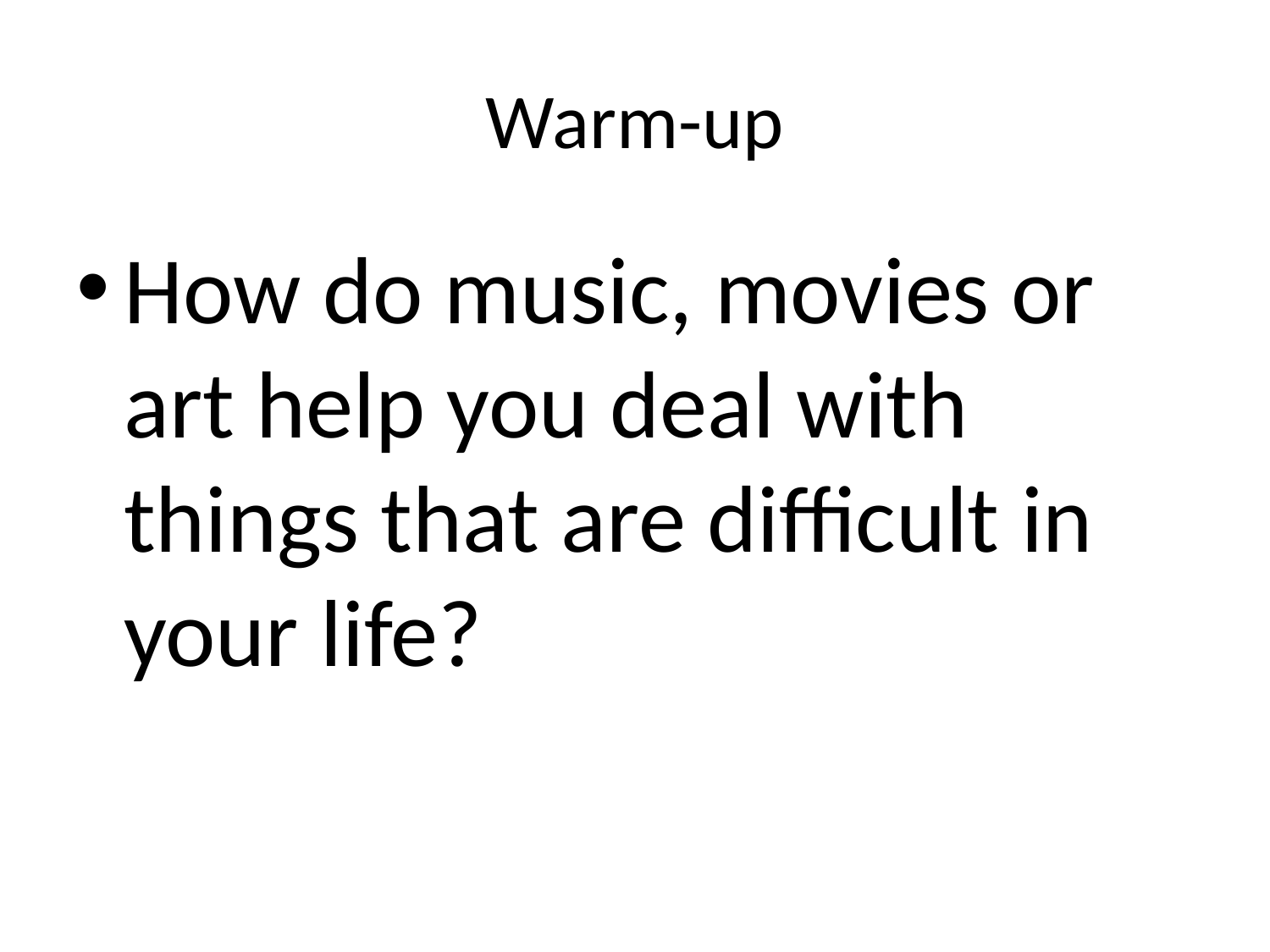

# Warm-up
How do music, movies or art help you deal with things that are difficult in your life?